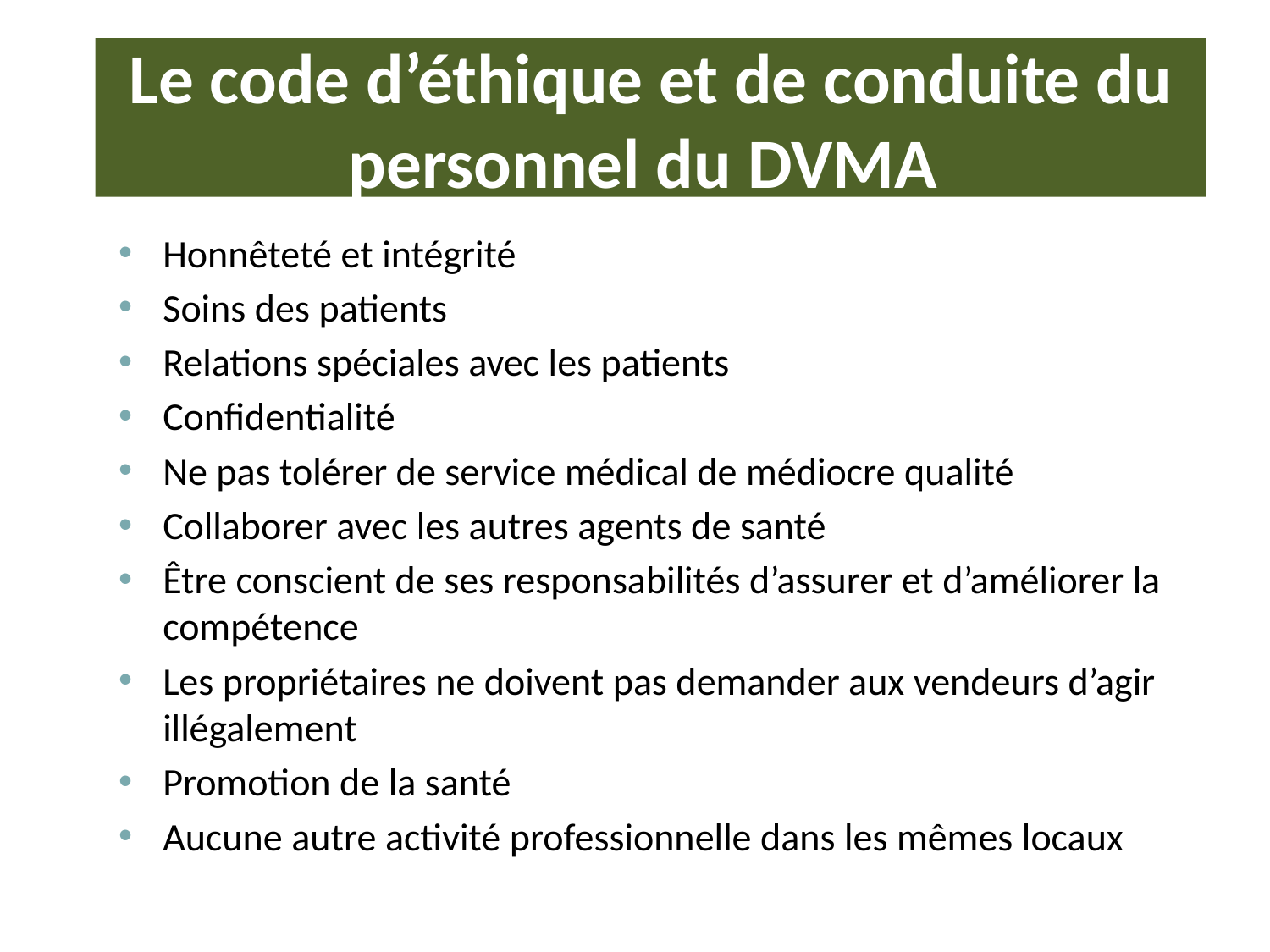

# Le code d’éthique et de conduite du personnel du DVMA
Honnêteté et intégrité
Soins des patients
Relations spéciales avec les patients
Confidentialité
Ne pas tolérer de service médical de médiocre qualité
Collaborer avec les autres agents de santé
Être conscient de ses responsabilités d’assurer et d’améliorer la compétence
Les propriétaires ne doivent pas demander aux vendeurs d’agir illégalement
Promotion de la santé
Aucune autre activité professionnelle dans les mêmes locaux